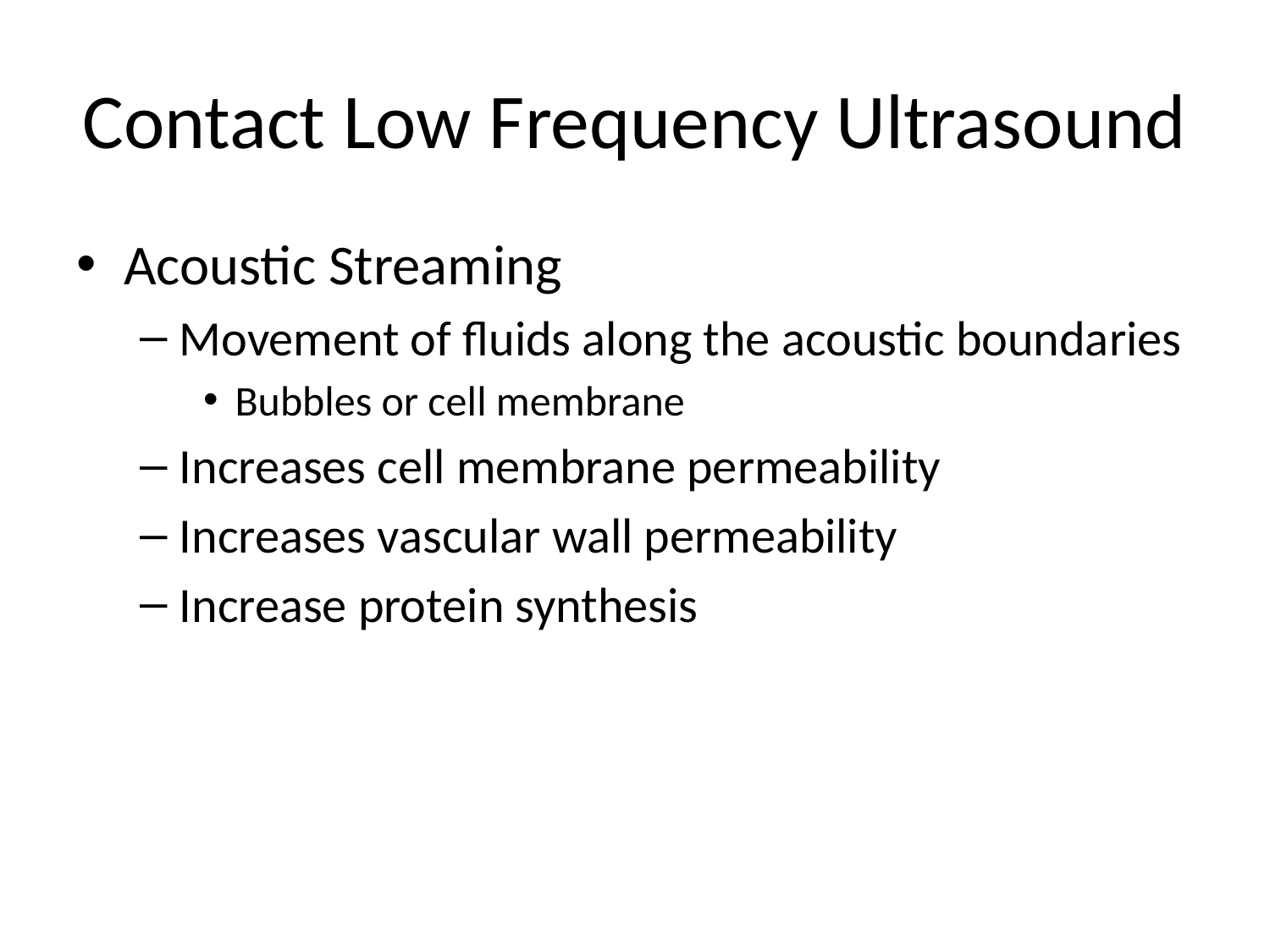

# Contact Low Frequency Ultrasound
Acoustic Streaming
Movement of fluids along the acoustic boundaries
Bubbles or cell membrane
Increases cell membrane permeability
Increases vascular wall permeability
Increase protein synthesis